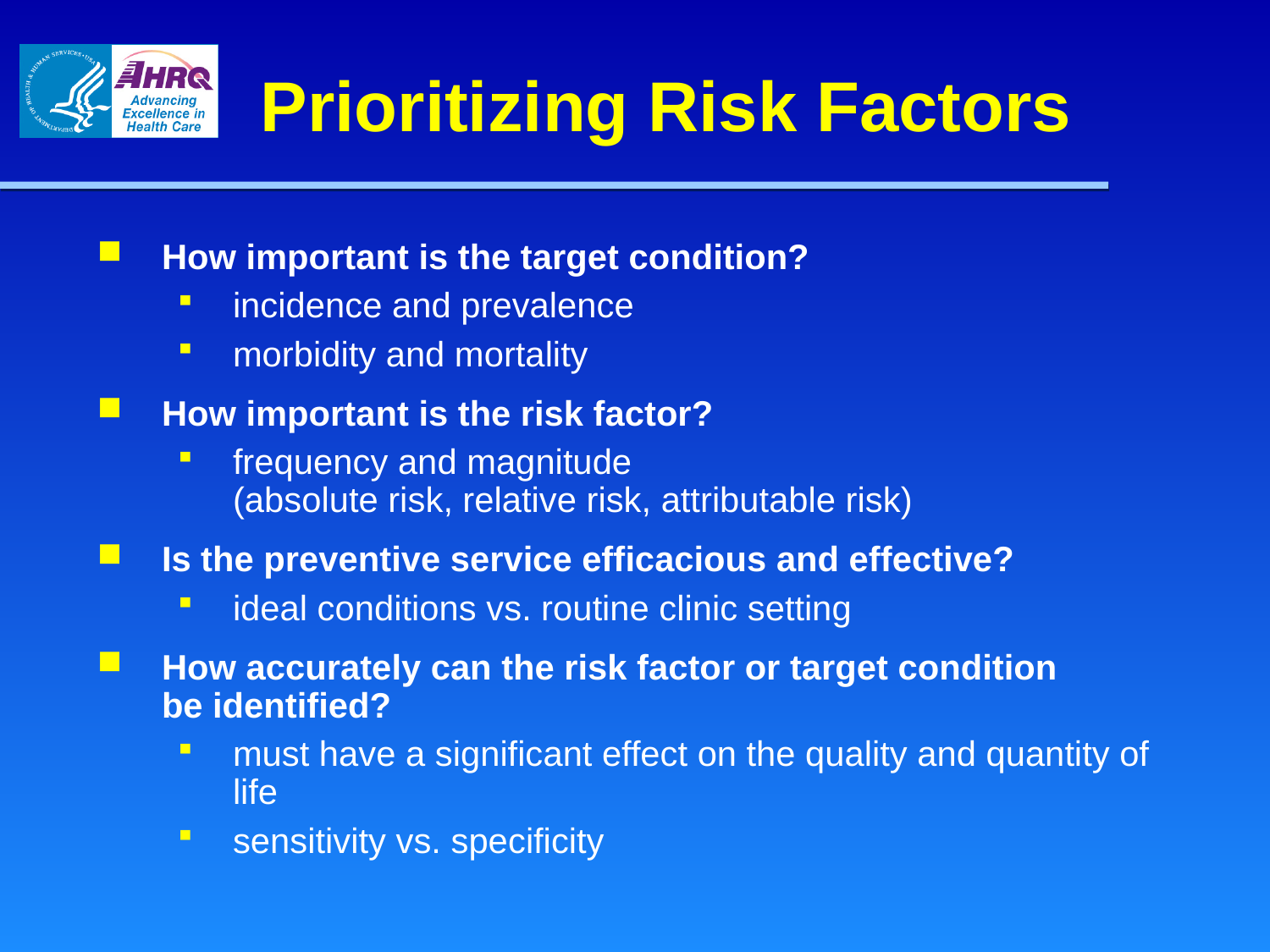

# Prioritizing Risk Factors
How important is the target condition?
incidence and prevalence
morbidity and mortality
How important is the risk factor?
frequency and magnitude
(absolute risk, relative risk, attributable risk)
Is the preventive service efficacious and effective?
ideal conditions vs. routine clinic setting
How accurately can the risk factor or target condition
be identified?
must have a significant effect on the quality and quantity of life
sensitivity vs. specificity